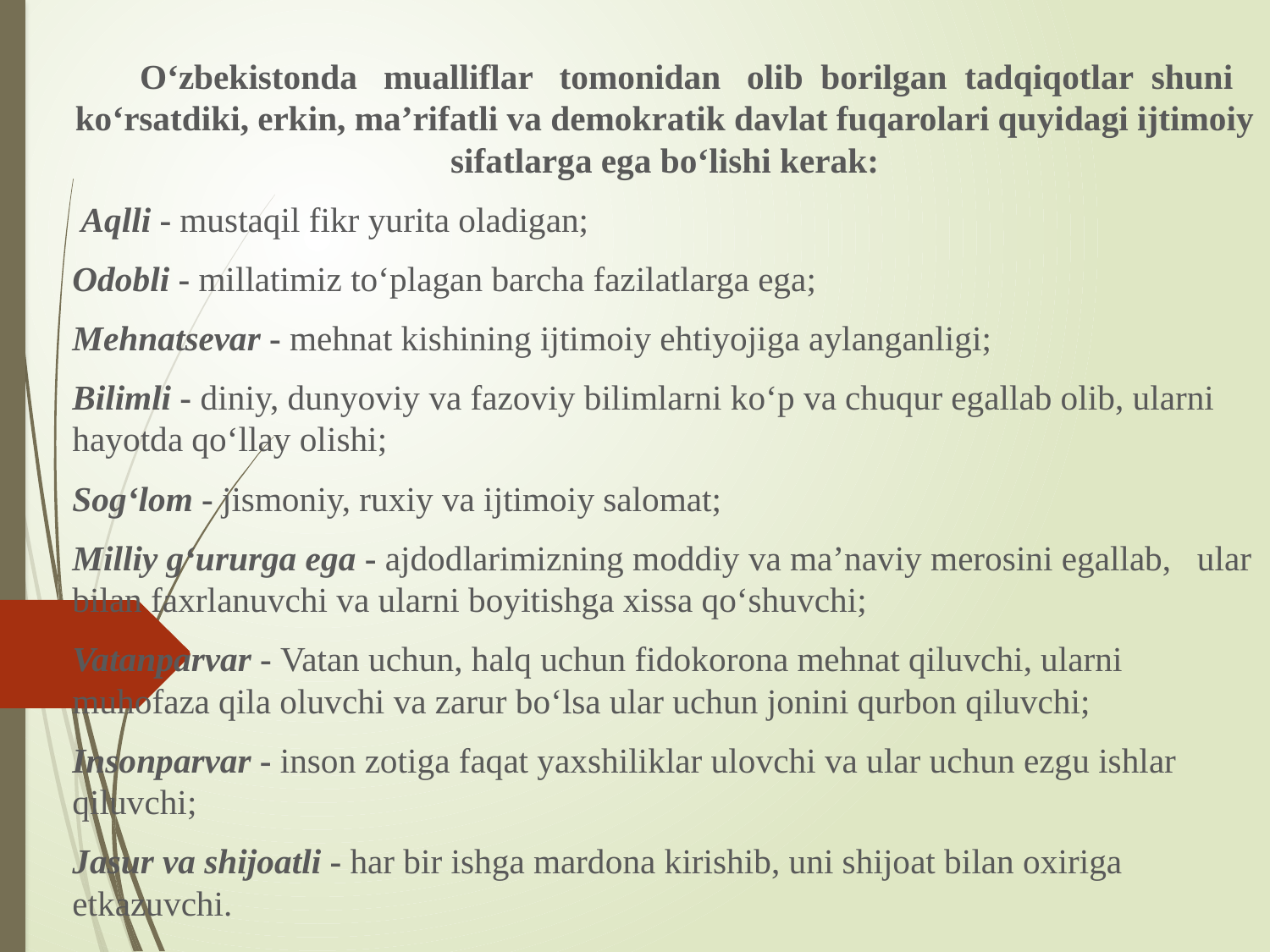

O‘zbekistonda   mualliflar   tomonidan   olib  borilgan  tadqiqotlar  shuni ko‘rsatdiki, erkin, ma’rifatli va demokratik davlat fuqarolari quyidagi ijtimoiy sifatlarga ega bo‘lishi kerak:
 Aqlli - mustaqil fikr yurita oladigan;
Odobli - millatimiz to‘plagan barcha fazilatlarga ega;
Mehnatsevar - mehnat kishining ijtimoiy ehtiyojiga aylanganligi;
Bilimli - diniy, dunyoviy va fazoviy bilimlarni ko‘p va chuqur egallab olib, ularni hayotda qo‘llay olishi;
Sog‘lom - jismoniy, ruxiy va ijtimoiy salomat;
Milliy g‘ururga ega - ajdodlarimizning moddiy va ma’naviy merosini egallab,   ular bilan faxrlanuvchi va ularni boyitishga xissa qo‘shuvchi;
Vatanparvar - Vatan uchun, halq uchun fidokorona mehnat qiluvchi, ularni muhofaza qila oluvchi va zarur bo‘lsa ular uchun jonini qurbon qiluvchi;
Insonparvar - inson zotiga faqat yaxshiliklar ulovchi va ular uchun ezgu ishlar qiluvchi;
Jasur va shijoatli - har bir ishga mardona kirishib, uni shijoat bilan oxiriga etkazuvchi.